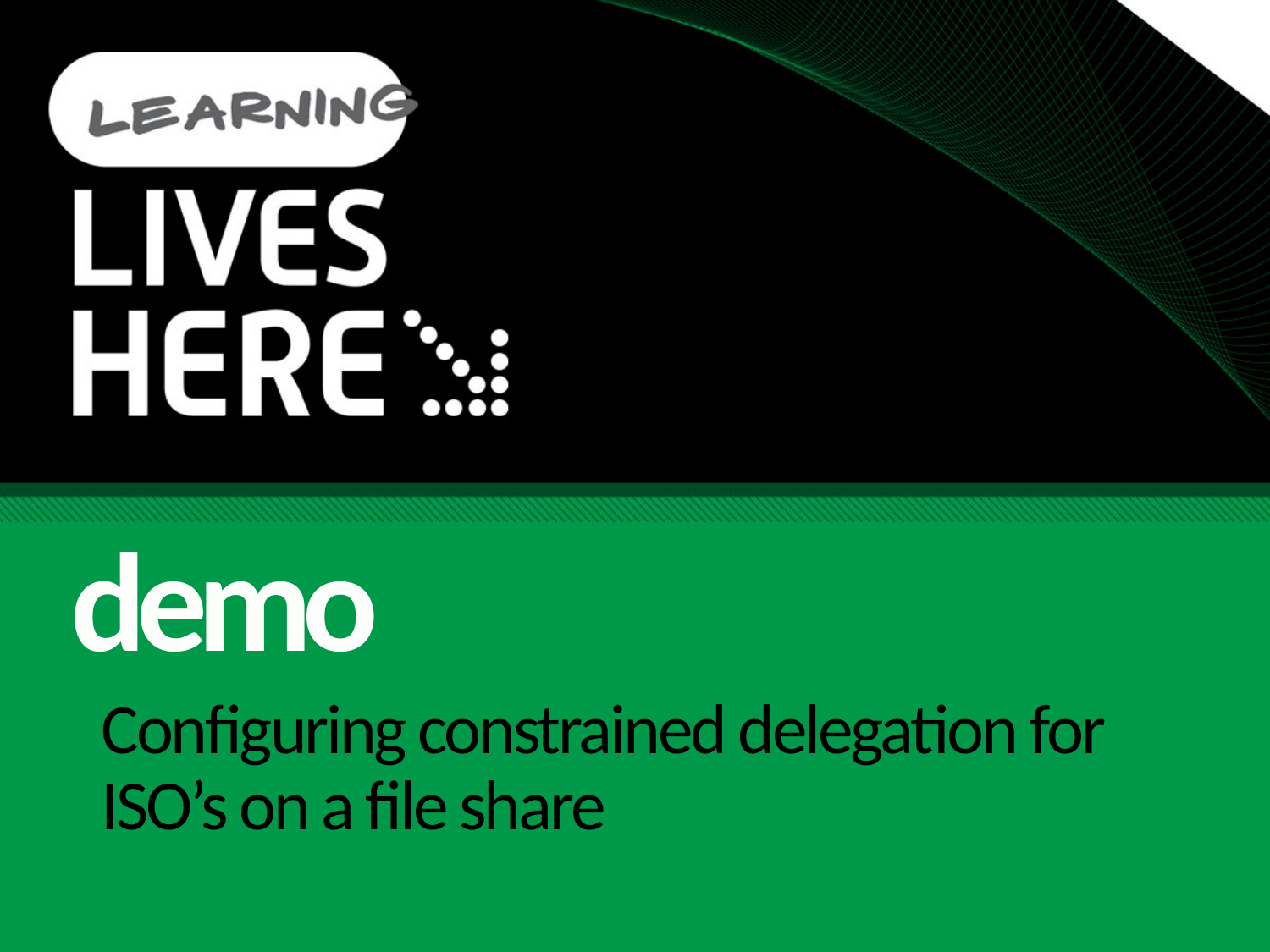

demo
# Configuring constrained delegation for ISO’s on a file share